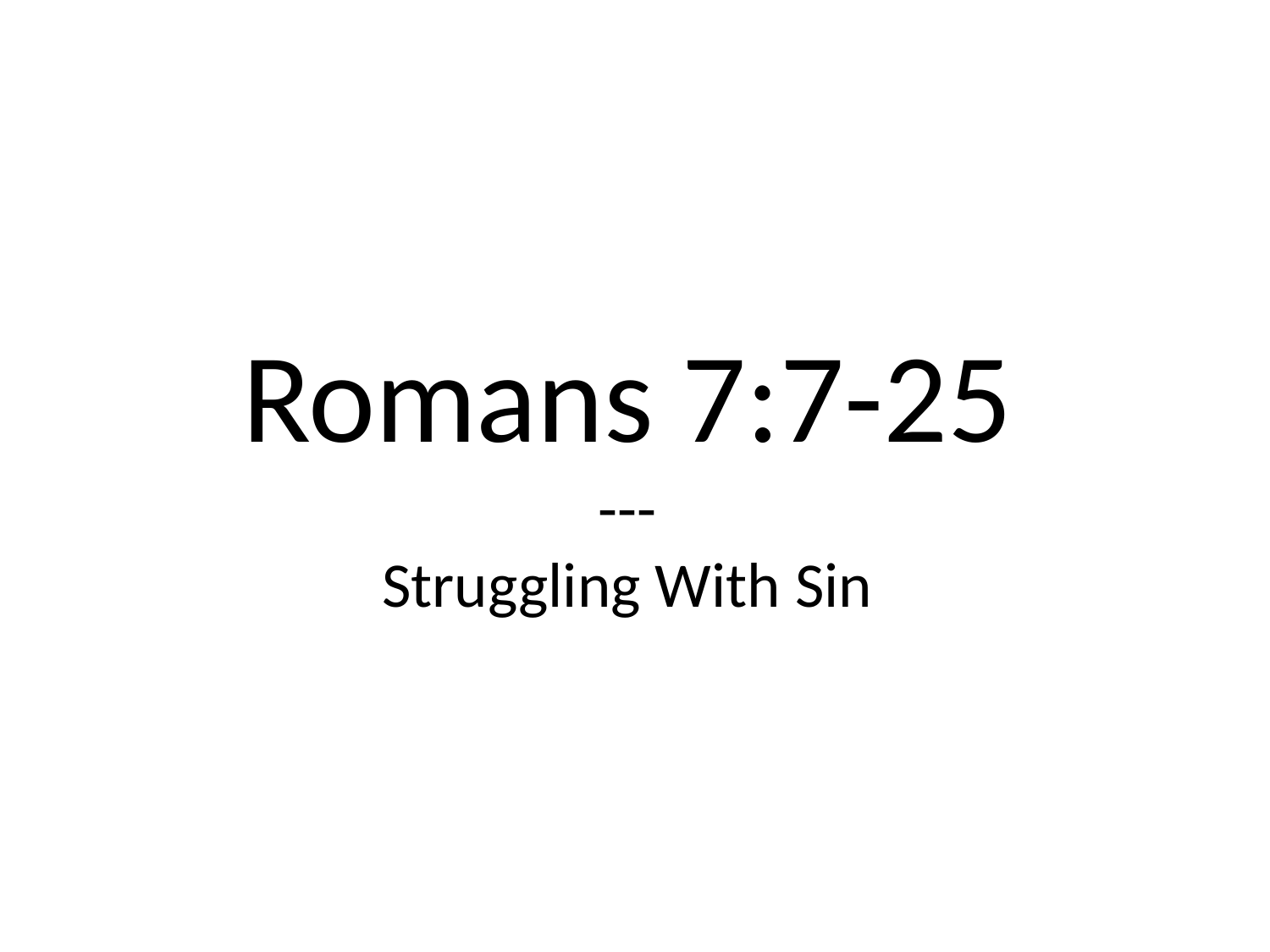

# Romans 7:7-25 --- Struggling With Sin